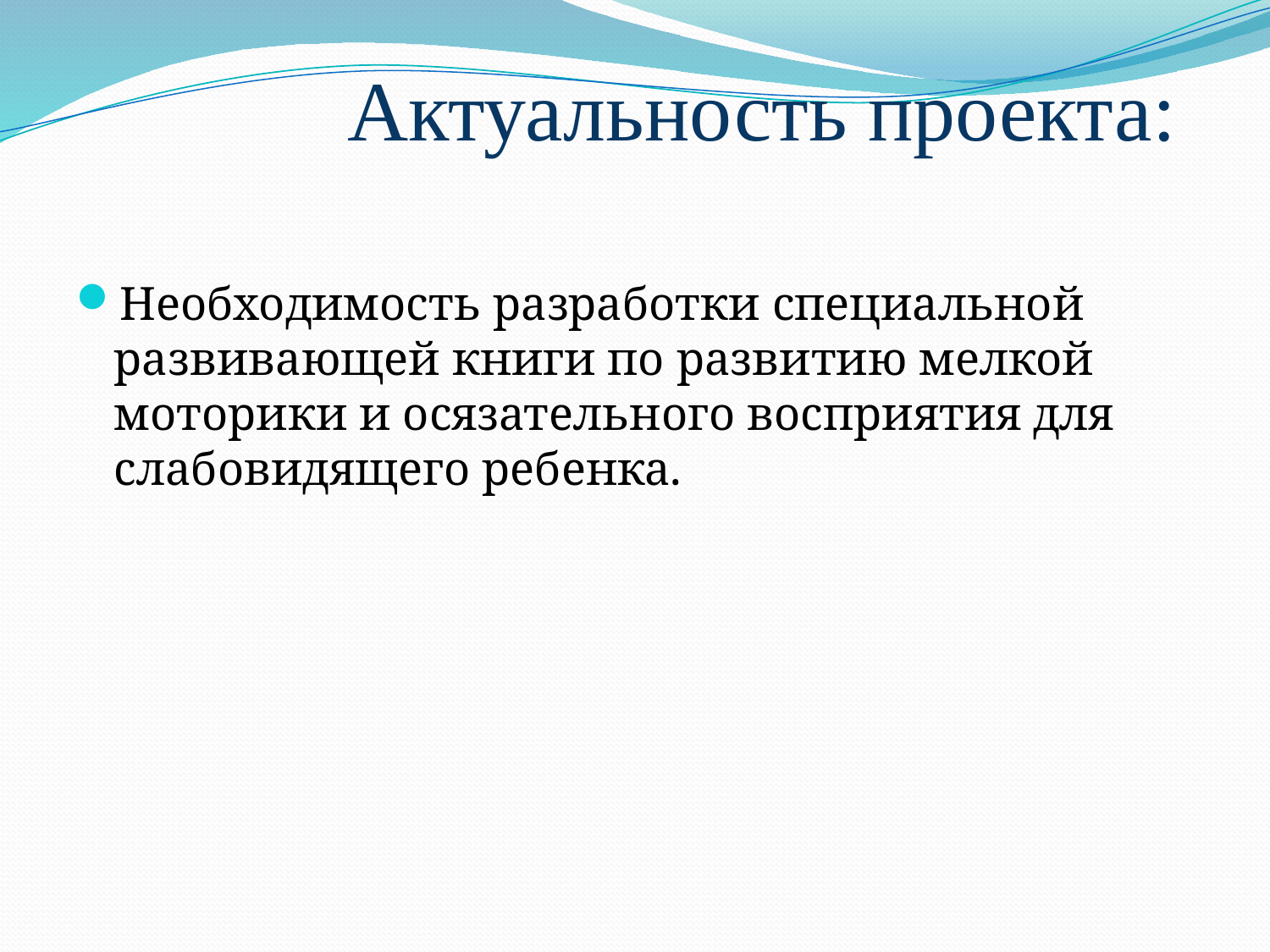

# Актуальность проекта:
Необходимость разработки специальной развивающей книги по развитию мелкой моторики и осязательного восприятия для слабовидящего ребенка.